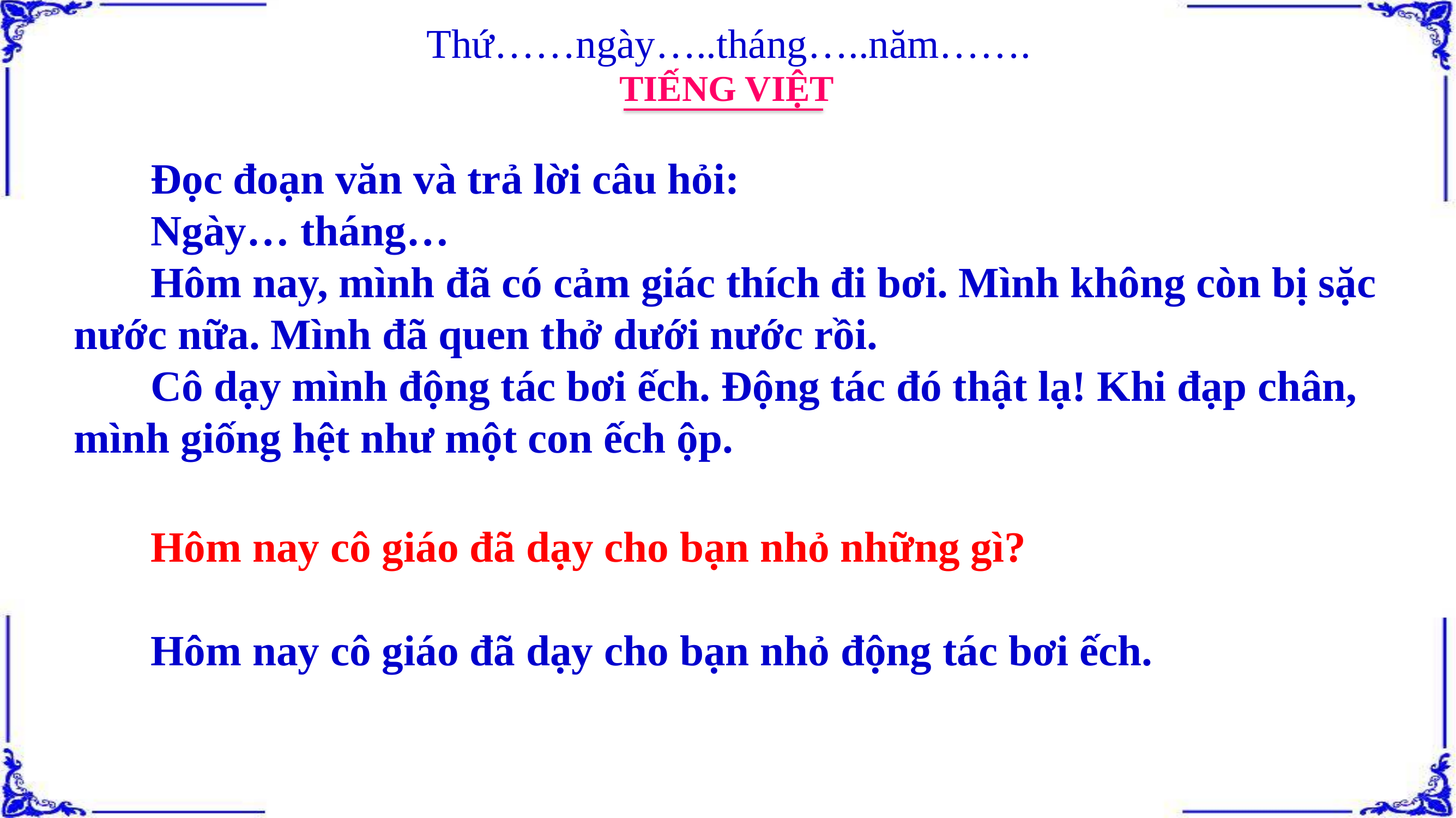

Thứ……ngày…..tháng…..năm…….
TIẾNG VIỆT
Đọc đoạn văn và trả lời câu hỏi:
Ngày… tháng…
Hôm nay, mình đã có cảm giác thích đi bơi. Mình không còn bị sặc nước nữa. Mình đã quen thở dưới nước rồi.
Cô dạy mình động tác bơi ếch. Động tác đó thật lạ! Khi đạp chân, mình giống hệt như một con ếch ộp.
Hôm nay cô giáo đã dạy cho bạn nhỏ những gì?
Hôm nay cô giáo đã dạy cho bạn nhỏ động tác bơi ếch.